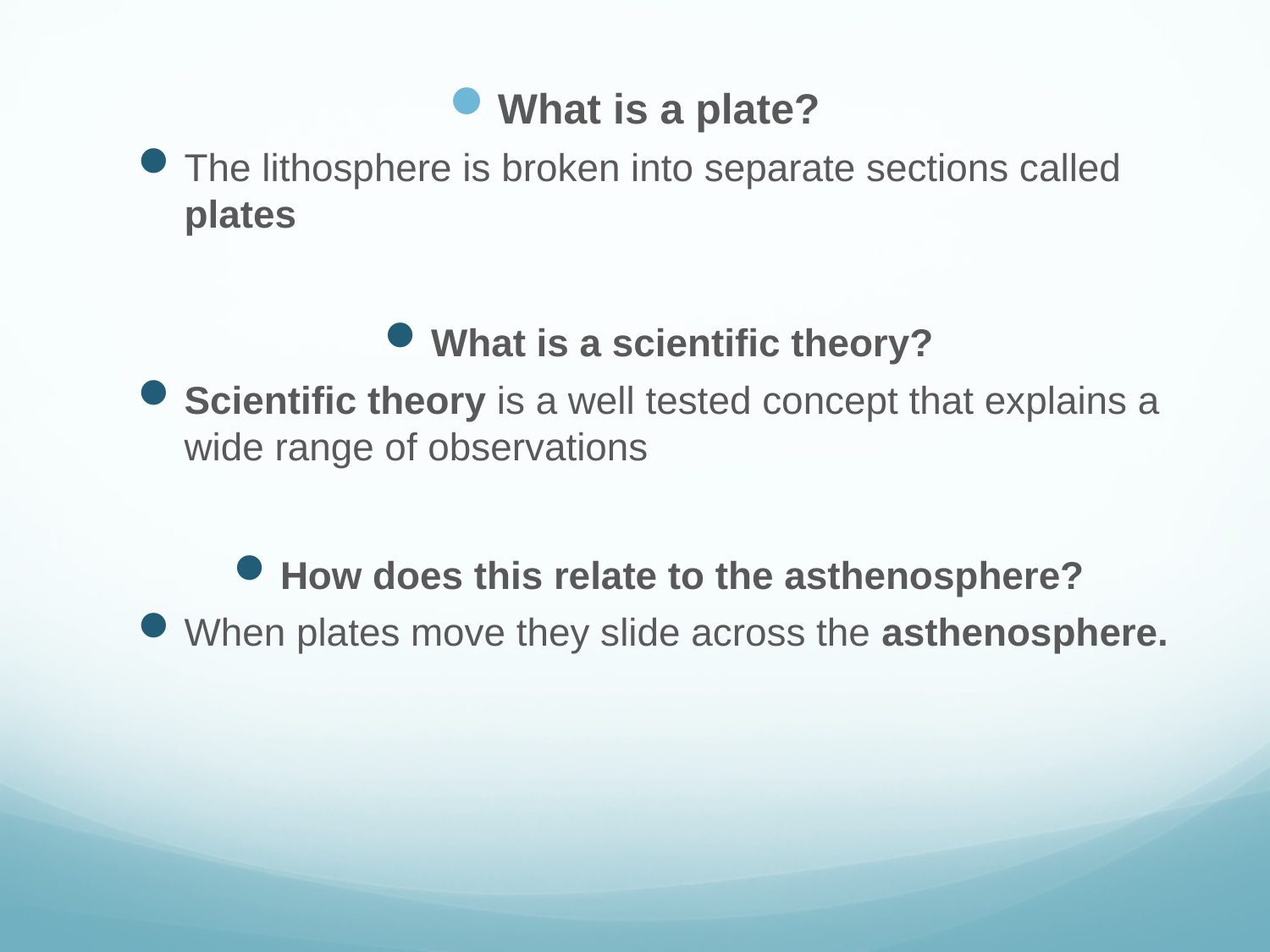

What is a plate?
The lithosphere is broken into separate sections called plates

What is a scientific theory?
Scientific theory is a well tested concept that explains a wide range of observations

How does this relate to the asthenosphere?
When plates move they slide across the asthenosphere.